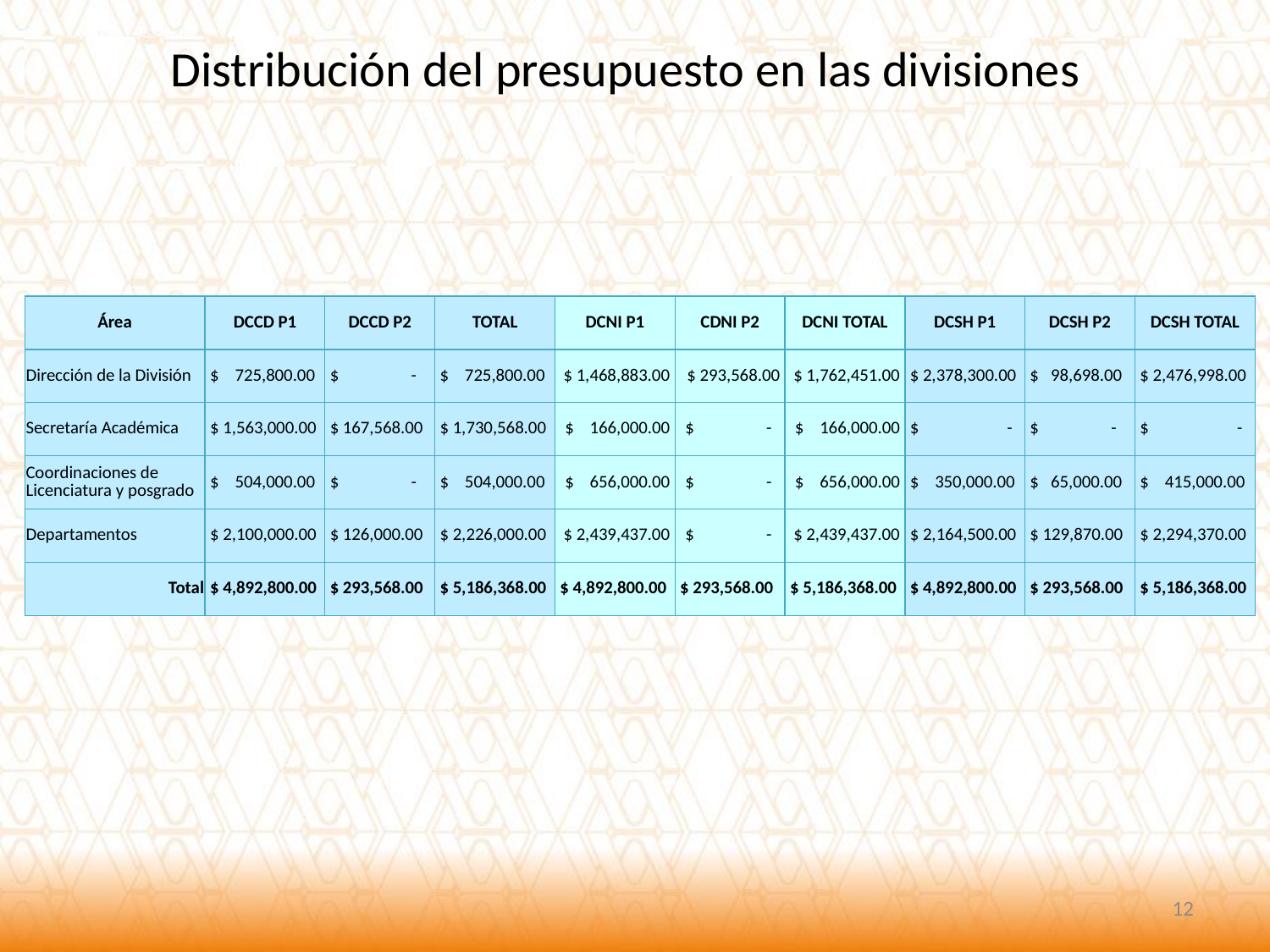

Distribución del presupuesto en las divisiones
| Área | DCCD P1 | DCCD P2 | TOTAL | DCNI P1 | CDNI P2 | DCNI TOTAL | DCSH P1 | DCSH P2 | DCSH TOTAL |
| --- | --- | --- | --- | --- | --- | --- | --- | --- | --- |
| Dirección de la División | $ 725,800.00 | $ - | $ 725,800.00 | $ 1,468,883.00 | $ 293,568.00 | $ 1,762,451.00 | $ 2,378,300.00 | $ 98,698.00 | $ 2,476,998.00 |
| Secretaría Académica | $ 1,563,000.00 | $ 167,568.00 | $ 1,730,568.00 | $ 166,000.00 | $ - | $ 166,000.00 | $ - | $ - | $ - |
| Coordinaciones de Licenciatura y posgrado | $ 504,000.00 | $ - | $ 504,000.00 | $ 656,000.00 | $ - | $ 656,000.00 | $ 350,000.00 | $ 65,000.00 | $ 415,000.00 |
| Departamentos | $ 2,100,000.00 | $ 126,000.00 | $ 2,226,000.00 | $ 2,439,437.00 | $ - | $ 2,439,437.00 | $ 2,164,500.00 | $ 129,870.00 | $ 2,294,370.00 |
| Total | $ 4,892,800.00 | $ 293,568.00 | $ 5,186,368.00 | $ 4,892,800.00 | $ 293,568.00 | $ 5,186,368.00 | $ 4,892,800.00 | $ 293,568.00 | $ 5,186,368.00 |
12